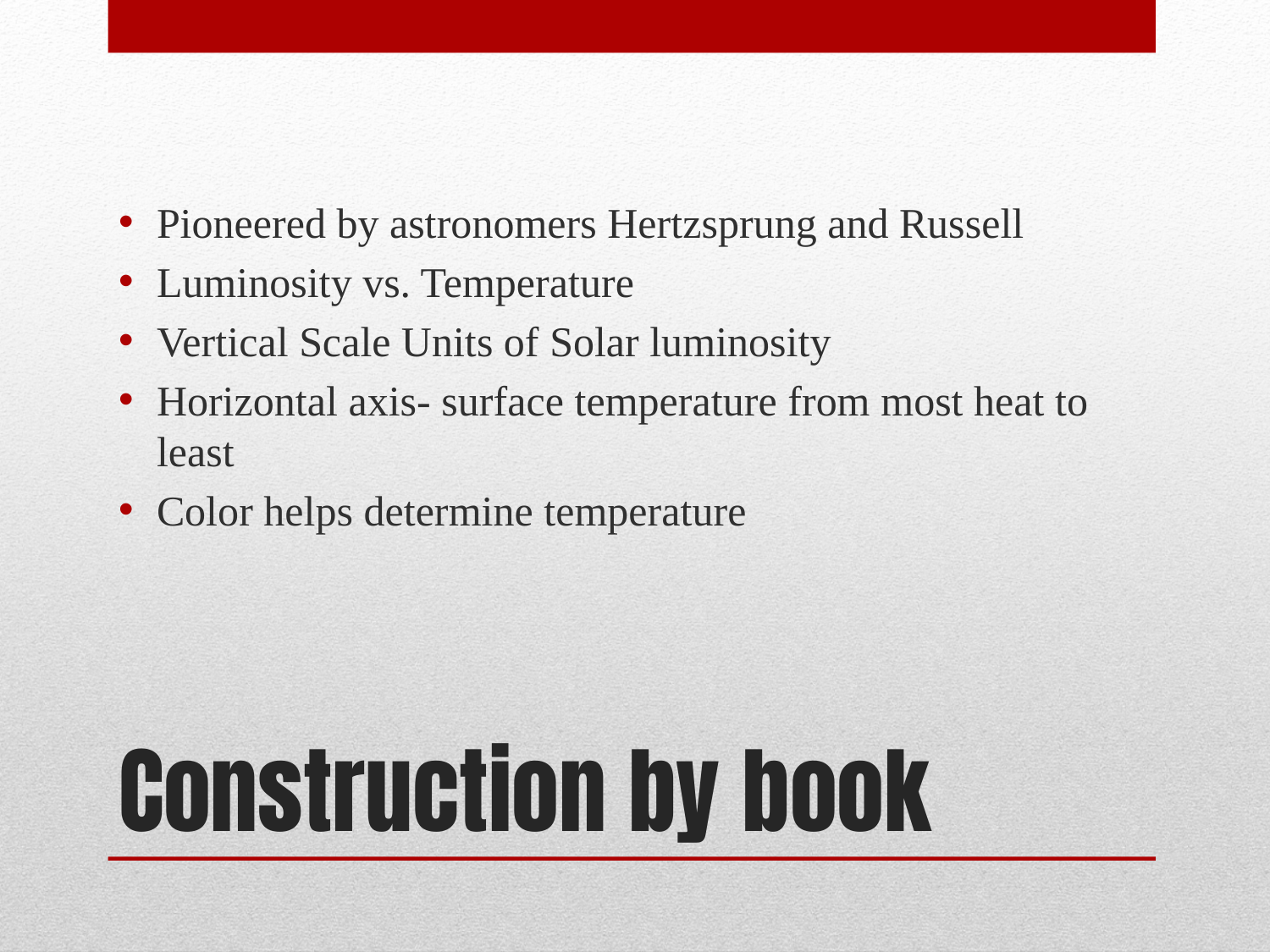

Pioneered by astronomers Hertzsprung and Russell
Luminosity vs. Temperature
Vertical Scale Units of Solar luminosity
Horizontal axis- surface temperature from most heat to least
Color helps determine temperature
# Construction by book